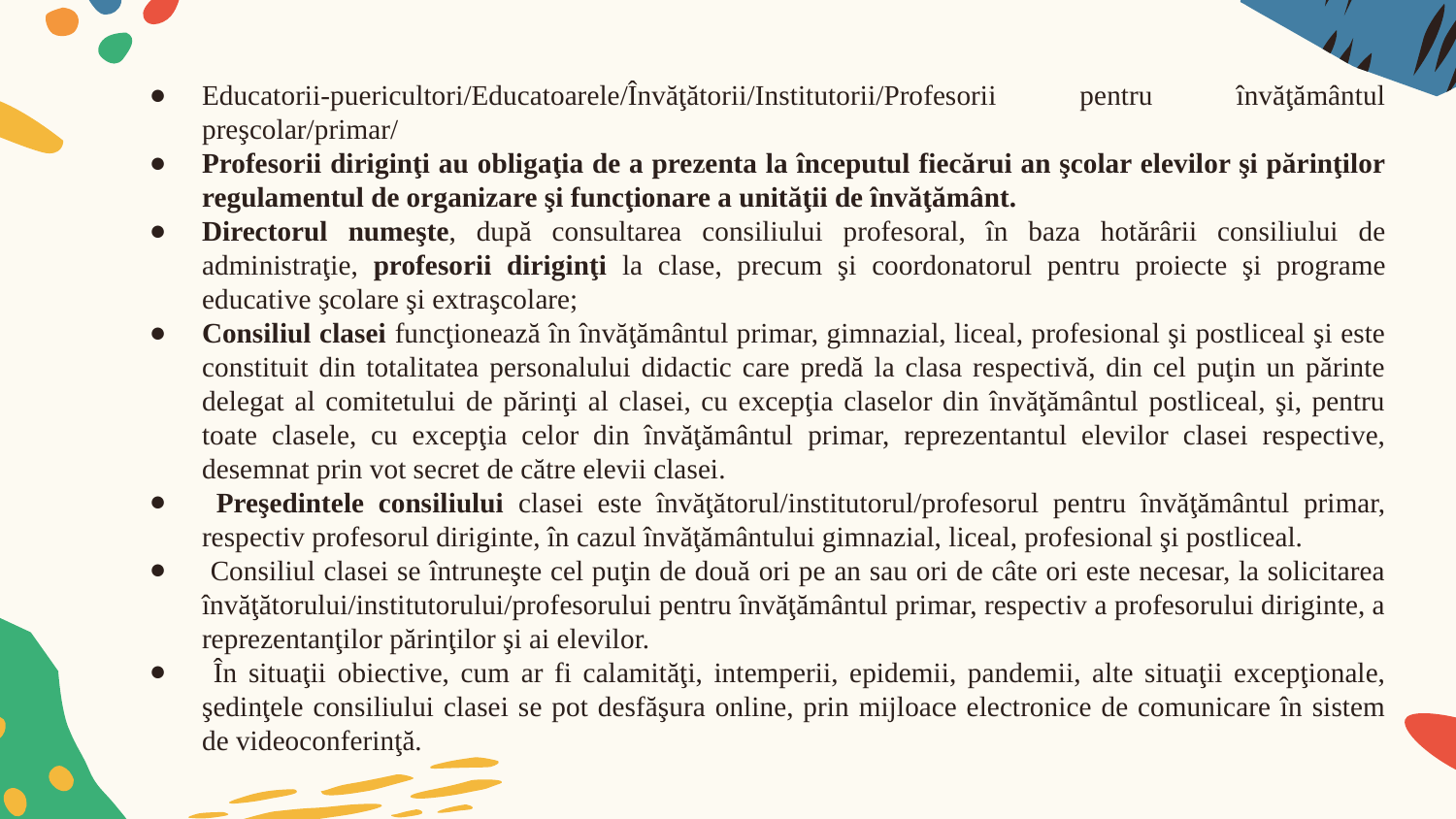

Educatorii-puericultori/Educatoarele/Învăţătorii/Institutorii/Profesorii pentru învăţământul preşcolar/primar/
Profesorii diriginţi au obligaţia de a prezenta la începutul fiecărui an şcolar elevilor şi părinţilor regulamentul de organizare şi funcţionare a unităţii de învăţământ.
Directorul numeşte, după consultarea consiliului profesoral, în baza hotărârii consiliului de administraţie, profesorii diriginţi la clase, precum şi coordonatorul pentru proiecte şi programe educative şcolare şi extraşcolare;
Consiliul clasei funcţionează în învăţământul primar, gimnazial, liceal, profesional şi postliceal şi este constituit din totalitatea personalului didactic care predă la clasa respectivă, din cel puţin un părinte delegat al comitetului de părinţi al clasei, cu excepţia claselor din învăţământul postliceal, şi, pentru toate clasele, cu excepţia celor din învăţământul primar, reprezentantul elevilor clasei respective, desemnat prin vot secret de către elevii clasei.
 Preşedintele consiliului clasei este învăţătorul/institutorul/profesorul pentru învăţământul primar, respectiv profesorul diriginte, în cazul învăţământului gimnazial, liceal, profesional şi postliceal.
 Consiliul clasei se întruneşte cel puţin de două ori pe an sau ori de câte ori este necesar, la solicitarea învăţătorului/institutorului/profesorului pentru învăţământul primar, respectiv a profesorului diriginte, a reprezentanţilor părinţilor şi ai elevilor.
 În situaţii obiective, cum ar fi calamităţi, intemperii, epidemii, pandemii, alte situaţii excepţionale, şedinţele consiliului clasei se pot desfăşura online, prin mijloace electronice de comunicare în sistem de videoconferinţă.